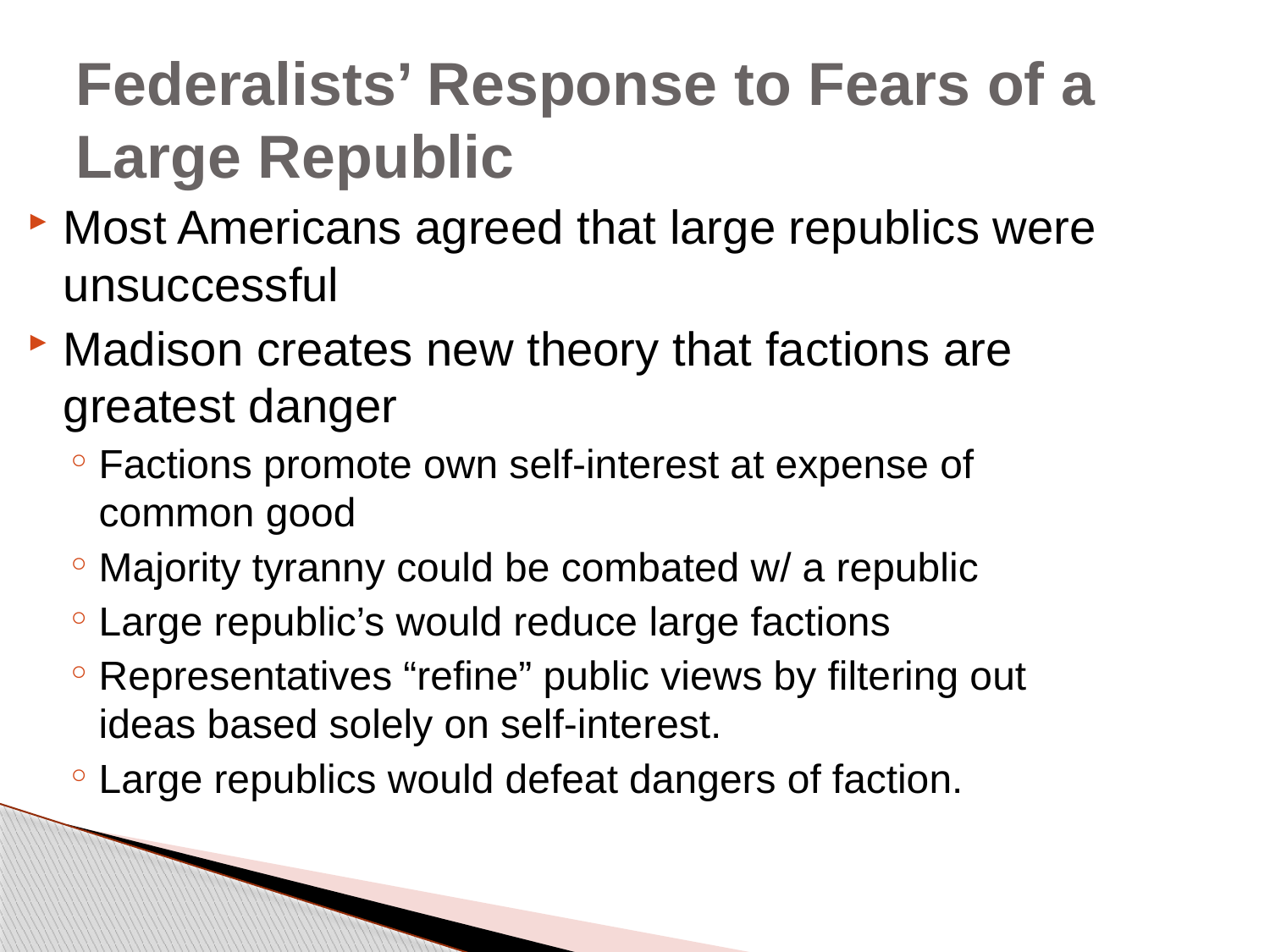

# Federalists’ Response to Fears of a Large Republic
Most Americans agreed that large republics were unsuccessful
Madison creates new theory that factions are greatest danger
Factions promote own self-interest at expense of common good
Majority tyranny could be combated w/ a republic
Large republic’s would reduce large factions
Representatives “refine” public views by filtering out ideas based solely on self-interest.
Large republics would defeat dangers of faction.